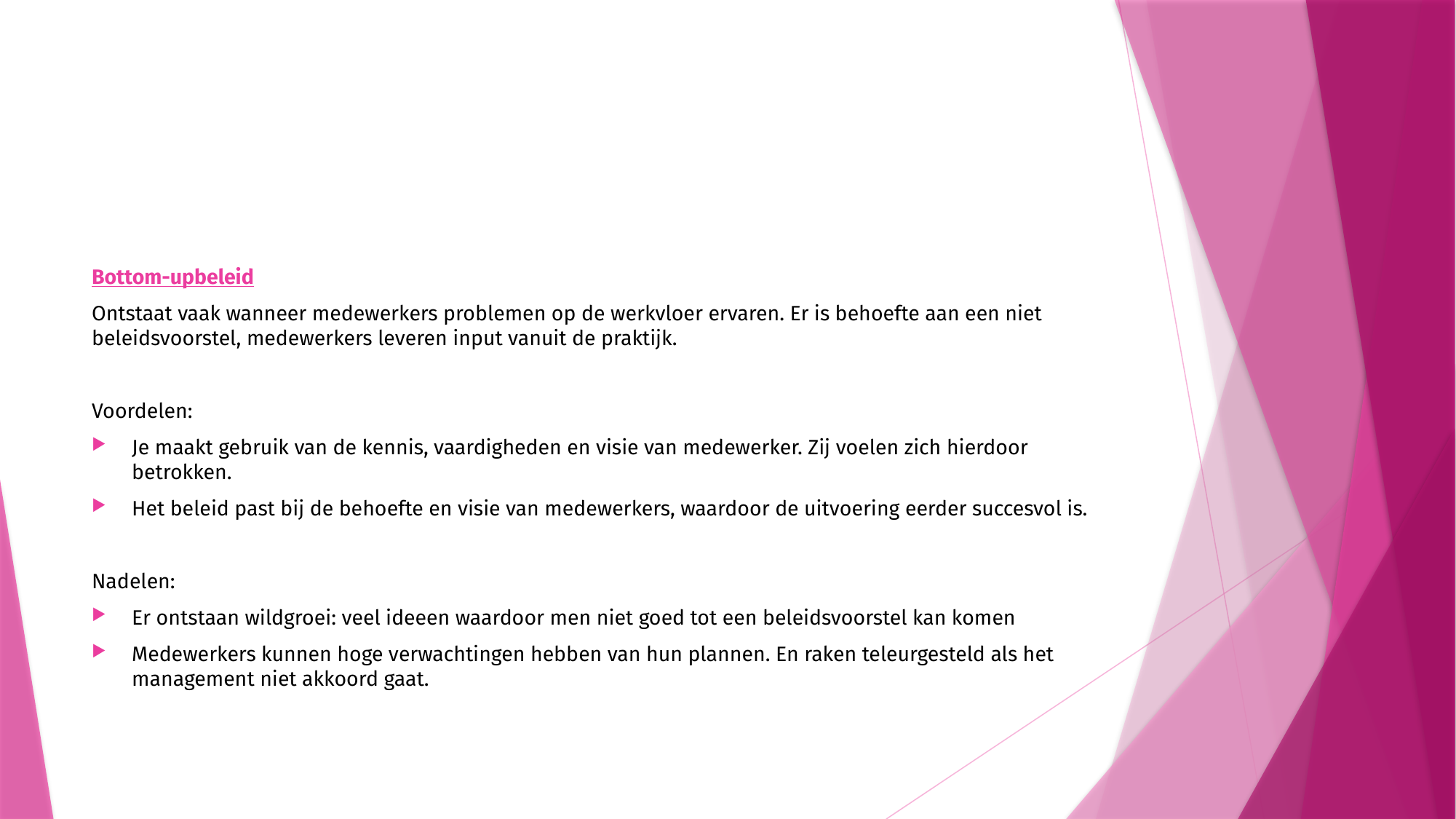

#
Bottom-upbeleid
Ontstaat vaak wanneer medewerkers problemen op de werkvloer ervaren. Er is behoefte aan een niet beleidsvoorstel, medewerkers leveren input vanuit de praktijk.

Voordelen:
Je maakt gebruik van de kennis, vaardigheden en visie van medewerker. Zij voelen zich hierdoor betrokken.
Het beleid past bij de behoefte en visie van medewerkers, waardoor de uitvoering eerder succesvol is.

Nadelen:
Er ontstaan wildgroei: veel ideeen waardoor men niet goed tot een beleidsvoorstel kan komen
Medewerkers kunnen hoge verwachtingen hebben van hun plannen. En raken teleurgesteld als het management niet akkoord gaat.